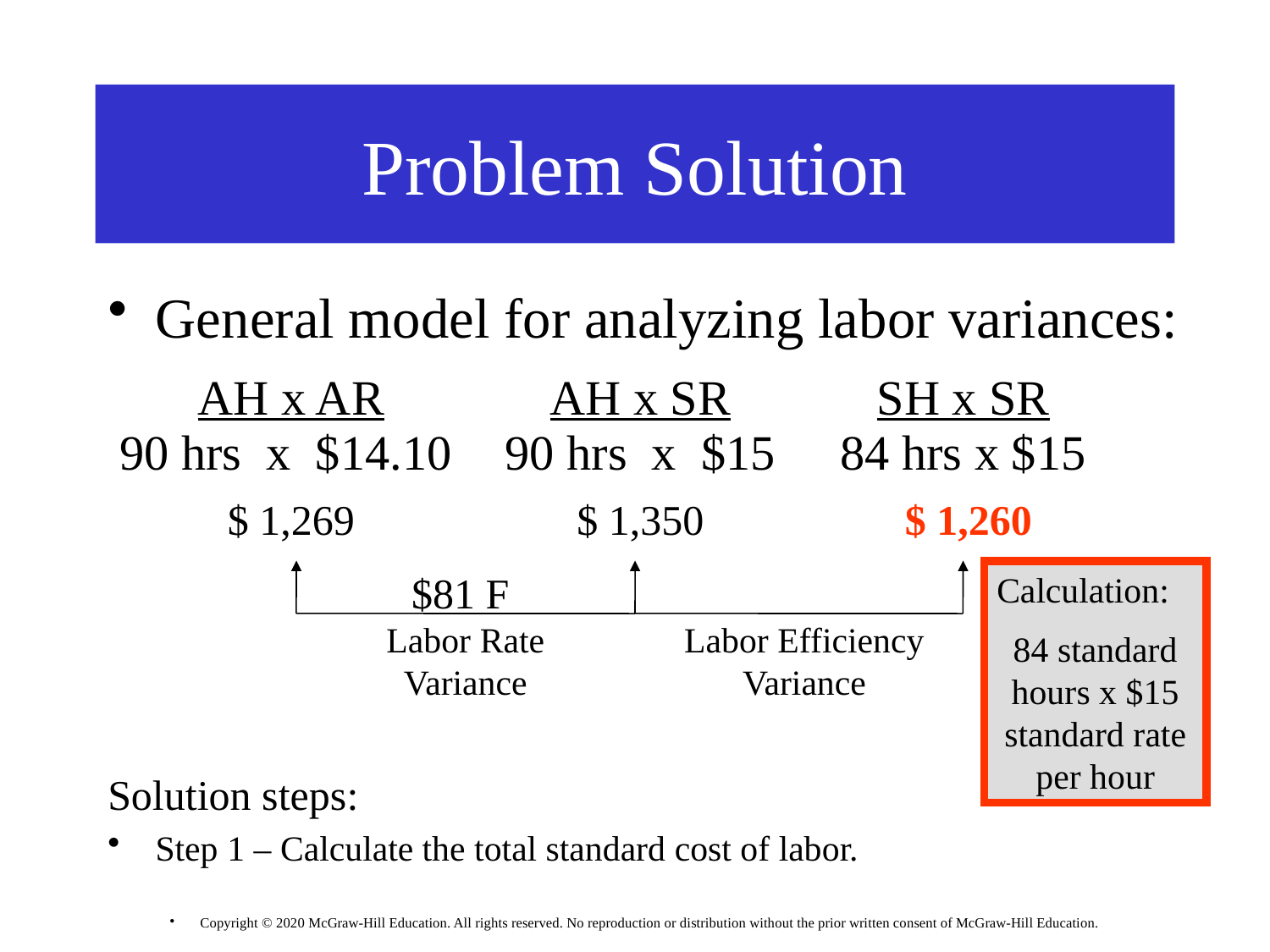

# Problem Solution
General model for analyzing labor variances:
AH x AR
AH x SR
SH x SR
90 hrs  x  $14.10
90 hrs  x  $15
84 hrs x $15
$ 1,269
$ 1,350
$ 1,260

$81 F

Calculation:
84 standard hours x $15 standard rate per hour
Labor Rate Variance
Labor Efficiency Variance

Solution steps:
Step 1 – Calculate the total standard cost of labor.